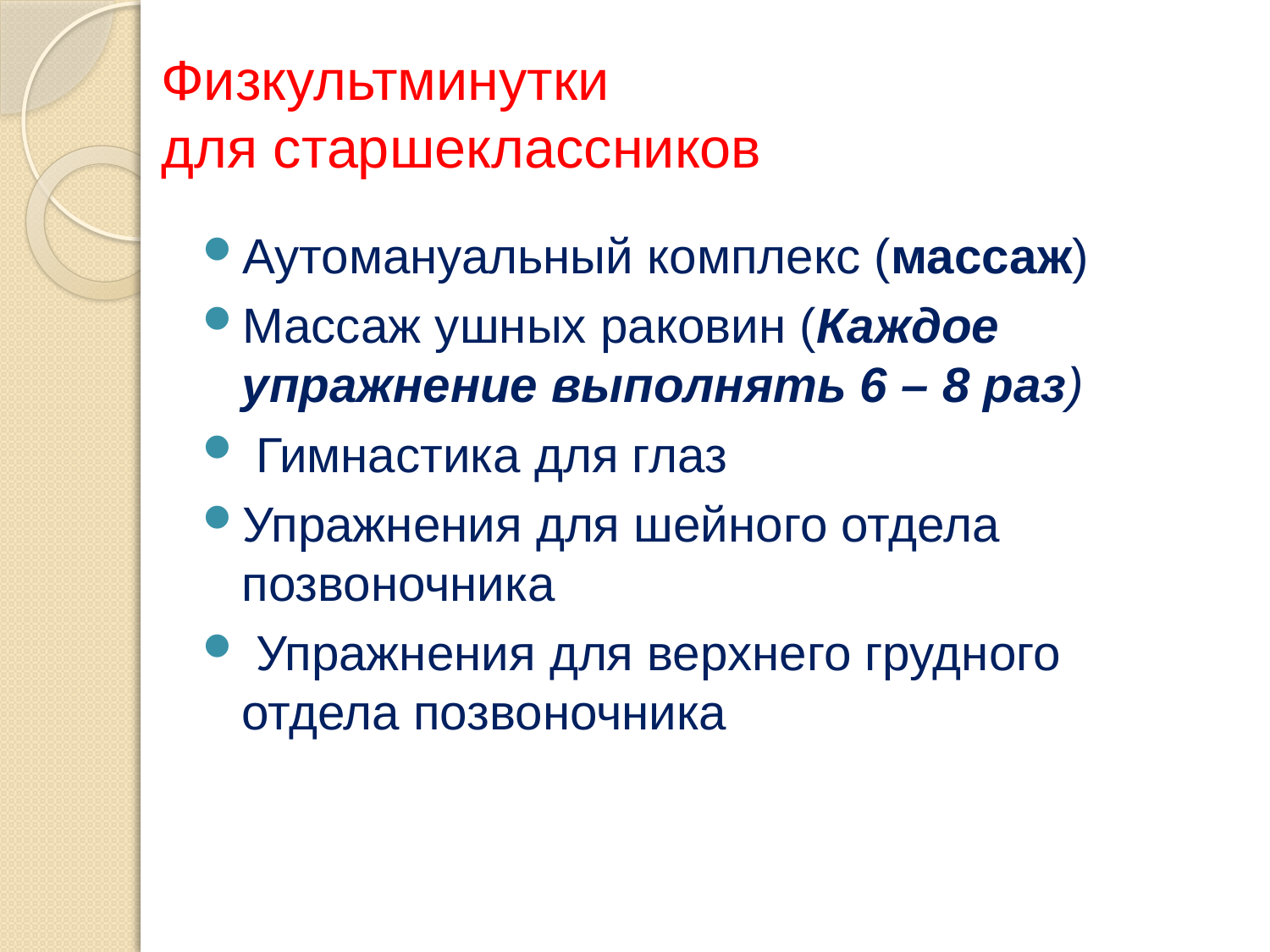

# Физкультминутки для старшеклассников
Аутомануальный комплекс (массаж)
Массаж ушных раковин (Каждое упражнение выполнять 6 – 8 раз)
 Гимнастика для глаз
Упражнения для шейного отдела позвоночника
 Упражнения для верхнего грудного отдела позвоночника